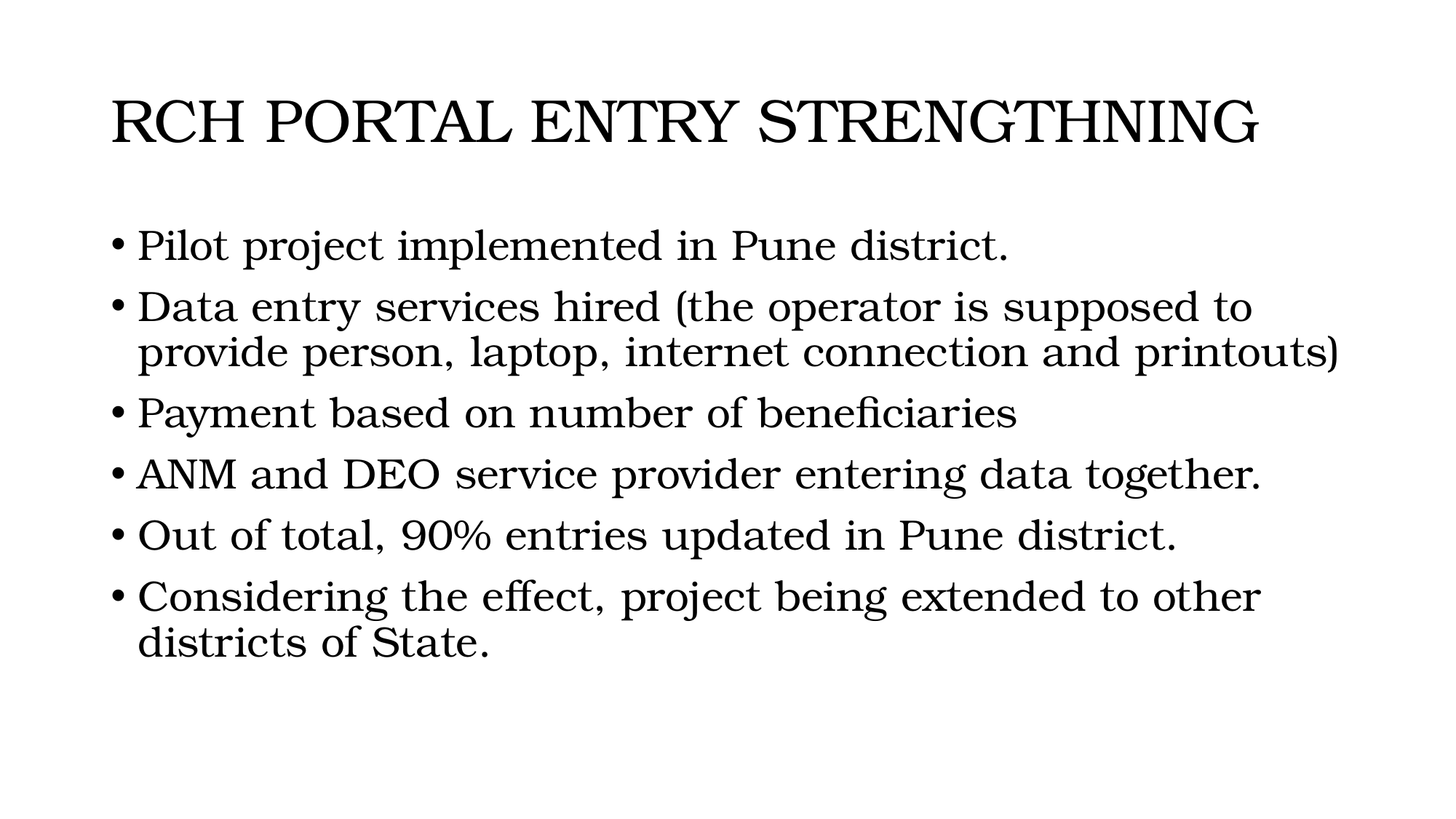

# RCH PORTAL ENTRY STRENGTHNING
Pilot project implemented in Pune district.
Data entry services hired (the operator is supposed to provide person, laptop, internet connection and printouts)
Payment based on number of beneficiaries
ANM and DEO service provider entering data together.
Out of total, 90% entries updated in Pune district.
Considering the effect, project being extended to other districts of State.